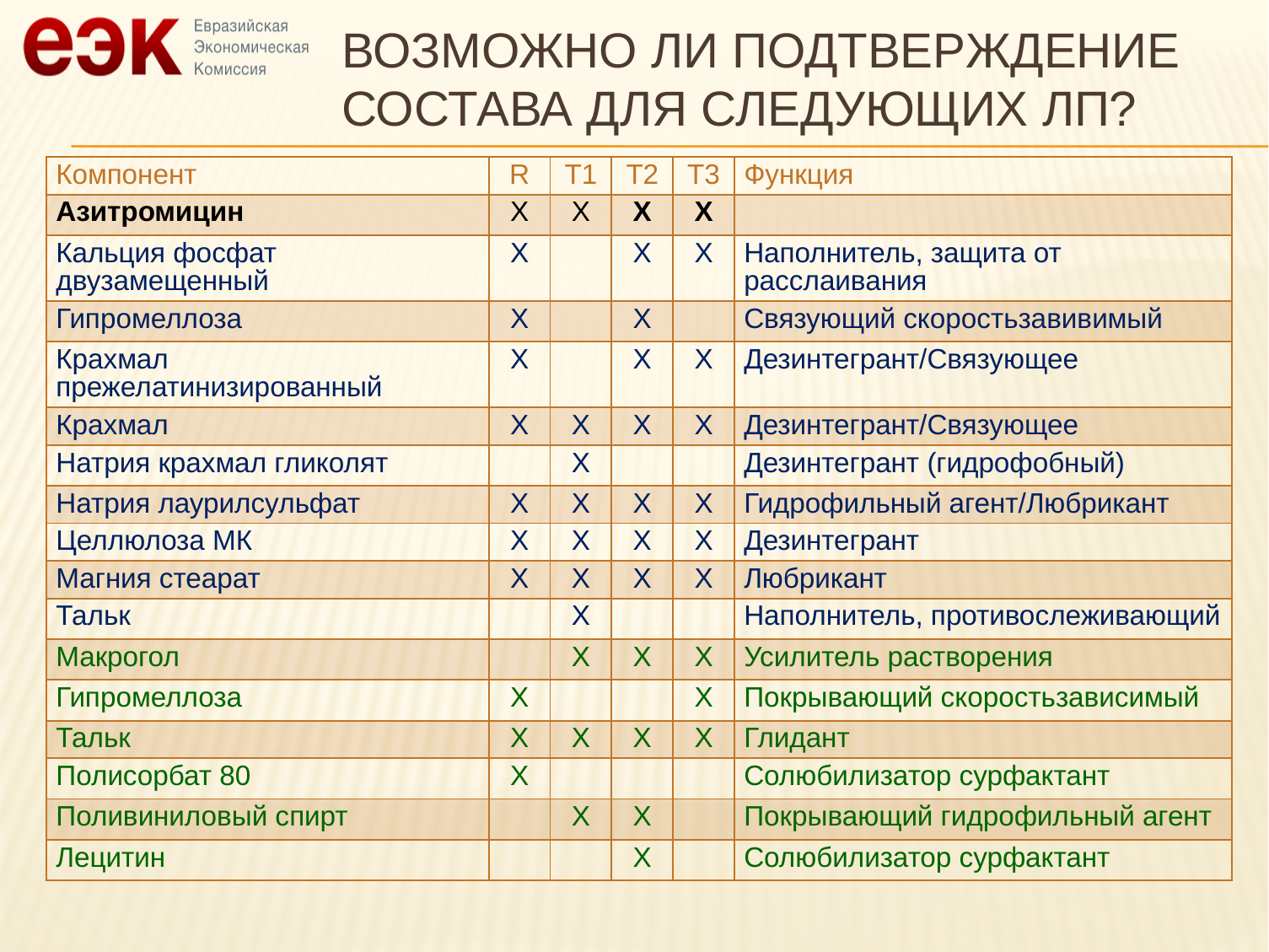

# Возможно ли подтверждение состава для следующих лп?
| Компонент | R | T1 | Т2 | Т3 | Функция |
| --- | --- | --- | --- | --- | --- |
| Азитромицин | Х | Х | Х | Х |  |
| Кальция фосфат двузамещенный | Х |  | Х | Х | Наполнитель, защита от расслаивания |
| Гипромеллоза | Х |  | Х |  | Связующий скоростьзавивимый |
| Крахмал прежелатинизированный | Х |  | Х | Х | Дезинтегрант/Связующее |
| Крахмал | Х | Х | Х | Х | Дезинтегрант/Связующее |
| Натрия крахмал гликолят |  | Х |  |  | Дезинтегрант (гидрофобный) |
| Натрия лаурилсульфат | Х | Х | Х | Х | Гидрофильный агент/Любрикант |
| Целлюлоза МК | Х | Х | Х | Х | Дезинтегрант |
| Магния стеарат | Х | Х | Х | Х | Любрикант |
| Тальк |  | Х |  |  | Наполнитель, противослеживающий |
| Макрогол |  | Х | Х | Х | Усилитель растворения |
| Гипромеллоза | Х |  |  | Х | Покрывающий скоростьзависимый |
| Тальк | Х | Х | Х | Х | Глидант |
| Полисорбат 80 | Х |  |  |  | Солюбилизатор сурфактант |
| Поливиниловый спирт |  | Х | Х |  | Покрывающий гидрофильный агент |
| Лецитин |  |  | Х |  | Солюбилизатор сурфактант |